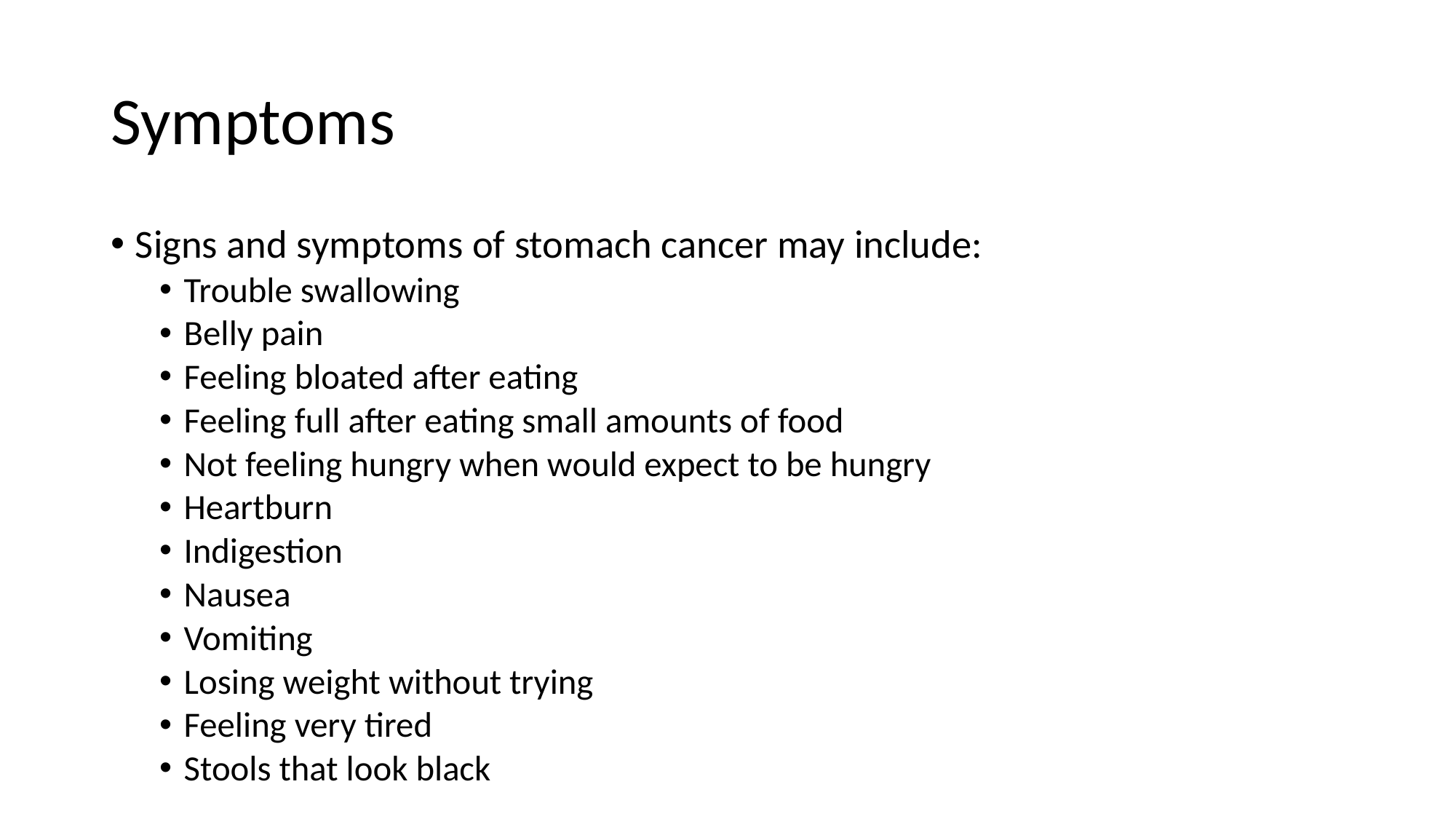

# Symptoms
Signs and symptoms of stomach cancer may include:
Trouble swallowing
Belly pain
Feeling bloated after eating
Feeling full after eating small amounts of food
Not feeling hungry when would expect to be hungry
Heartburn
Indigestion
Nausea
Vomiting
Losing weight without trying
Feeling very tired
Stools that look black